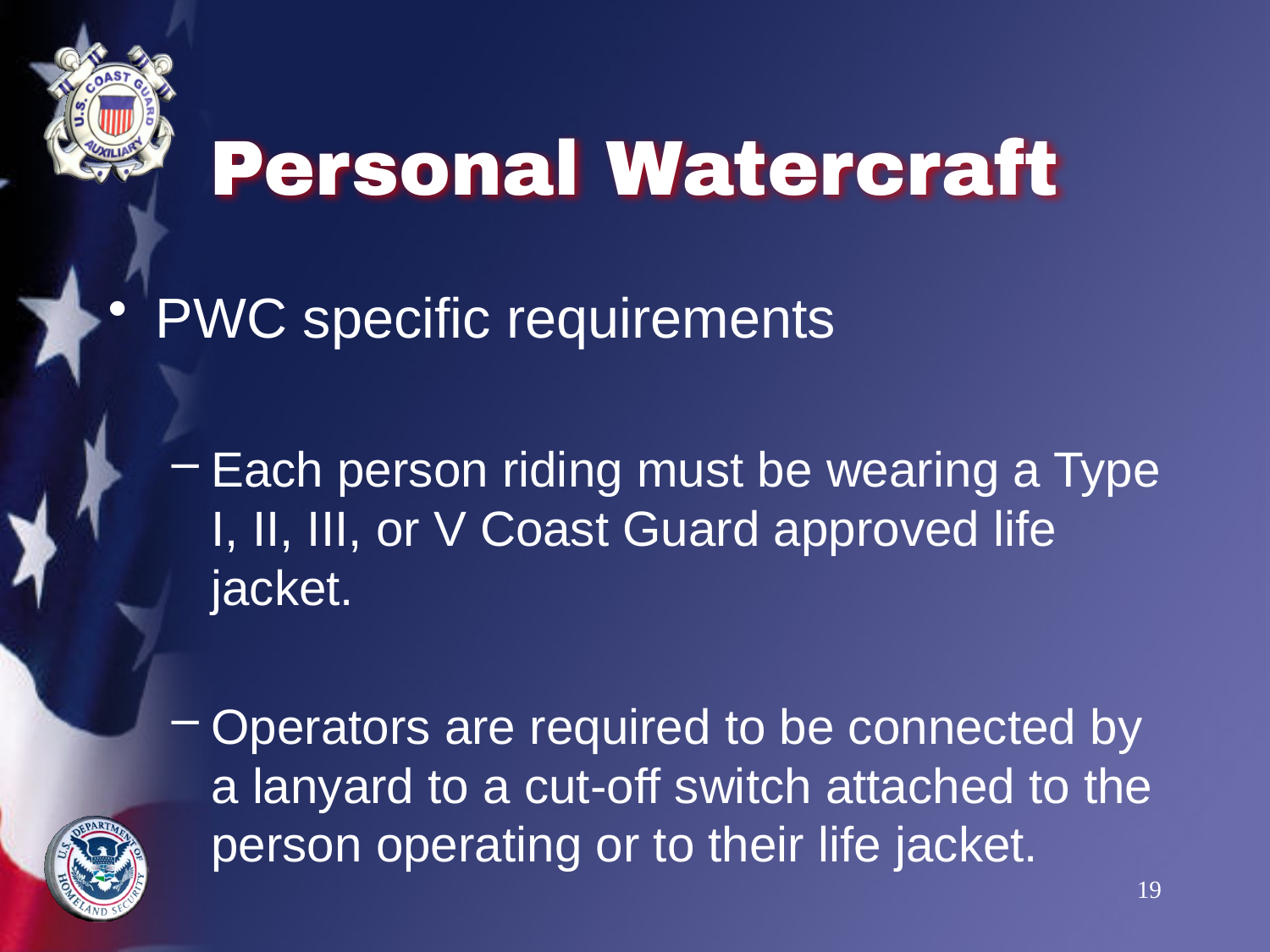

# Personal Watercraft
PWC specific requirements

Each person riding must be wearing a Type I, II, III, or V Coast Guard approved life jacket.

Operators are required to be connected by a lanyard to a cut-off switch attached to the person operating or to their life jacket.

19